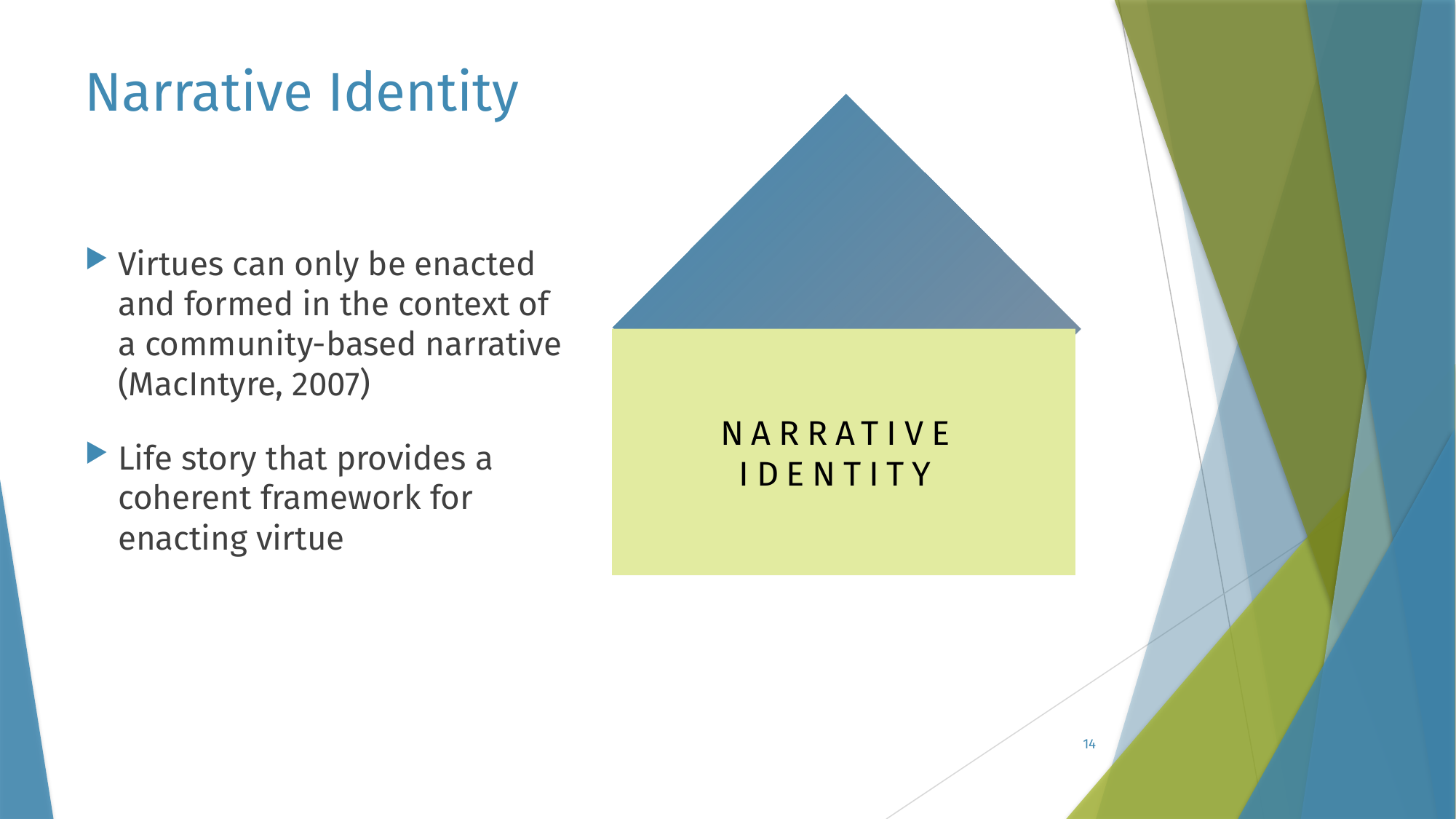

# Narrative Identity

Virtues can only be enacted and formed in the context of a community-based narrative (MacIntyre, 2007)
Life story that provides a coherent framework for enacting virtue
NARRATIVE
IDENTITY
14